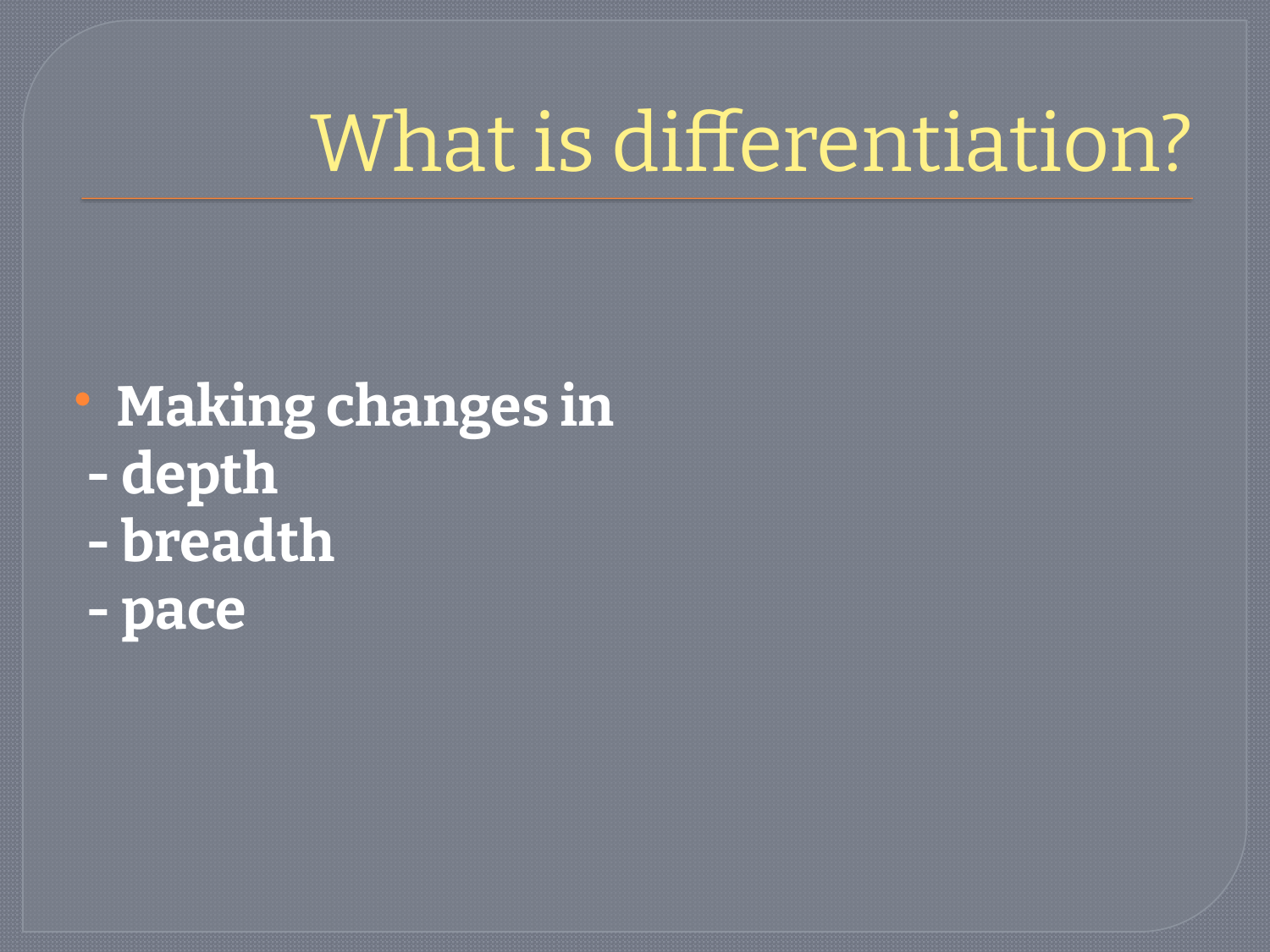

# What is differentiation?

Making changes in
 - depth
 - breadth
 - pace